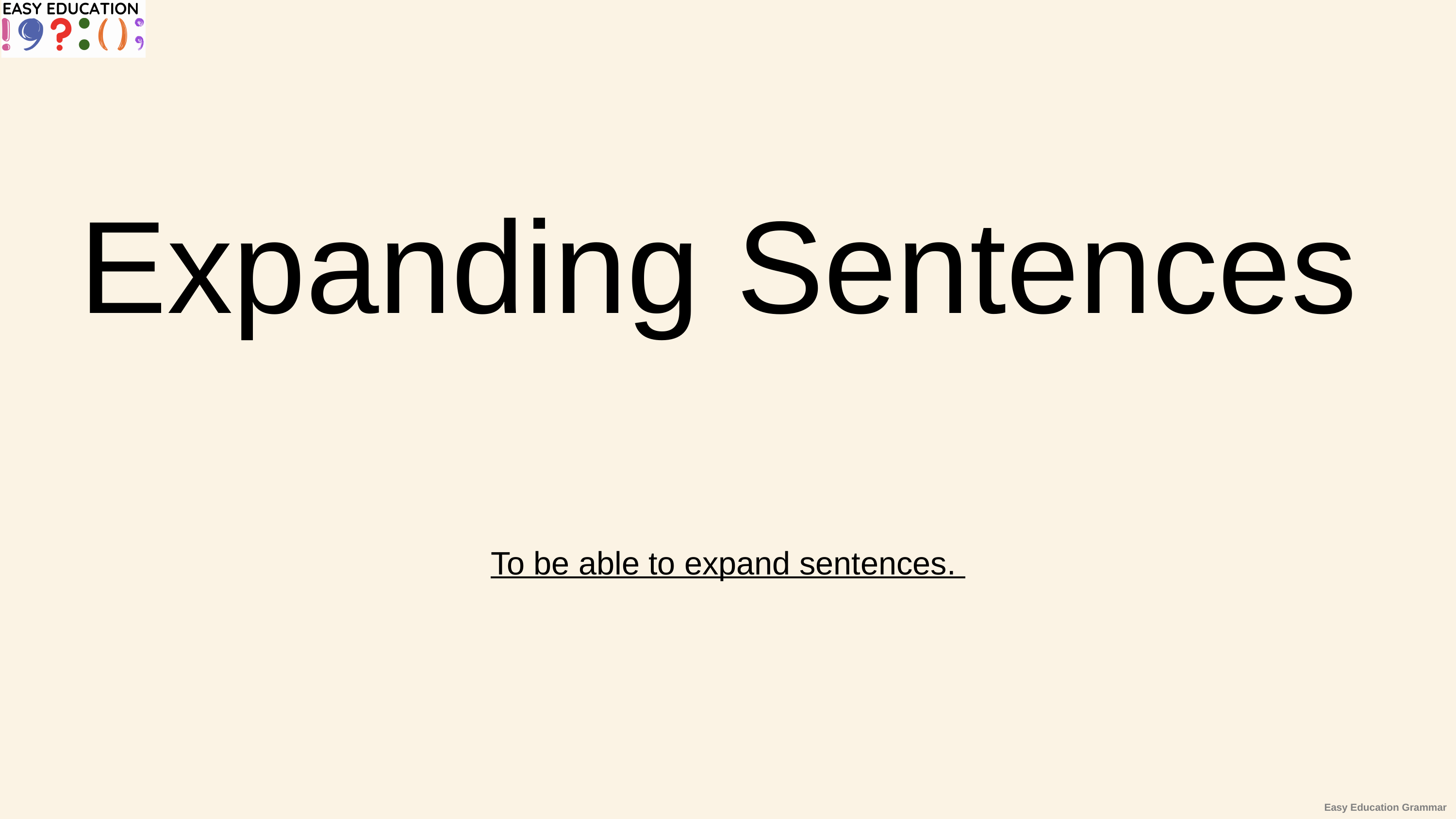

Expanding Sentences
To be able to expand sentences.